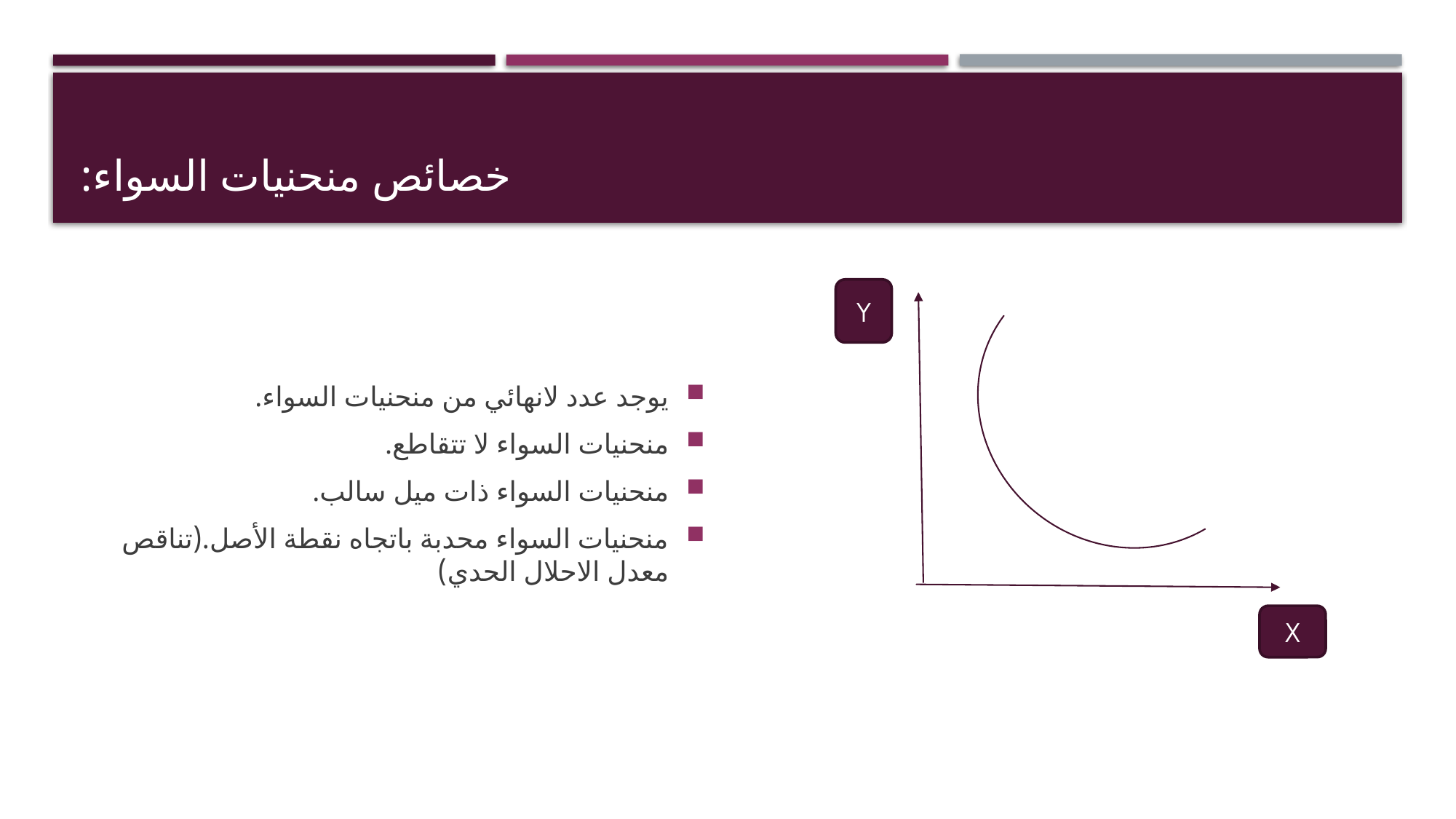

# خصائص منحنيات السواء:
يوجد عدد لانهائي من منحنيات السواء.
منحنيات السواء لا تتقاطع.
منحنيات السواء ذات ميل سالب.
منحنيات السواء محدبة باتجاه نقطة الأصل.(تناقص معدل الاحلال الحدي)

Y
X